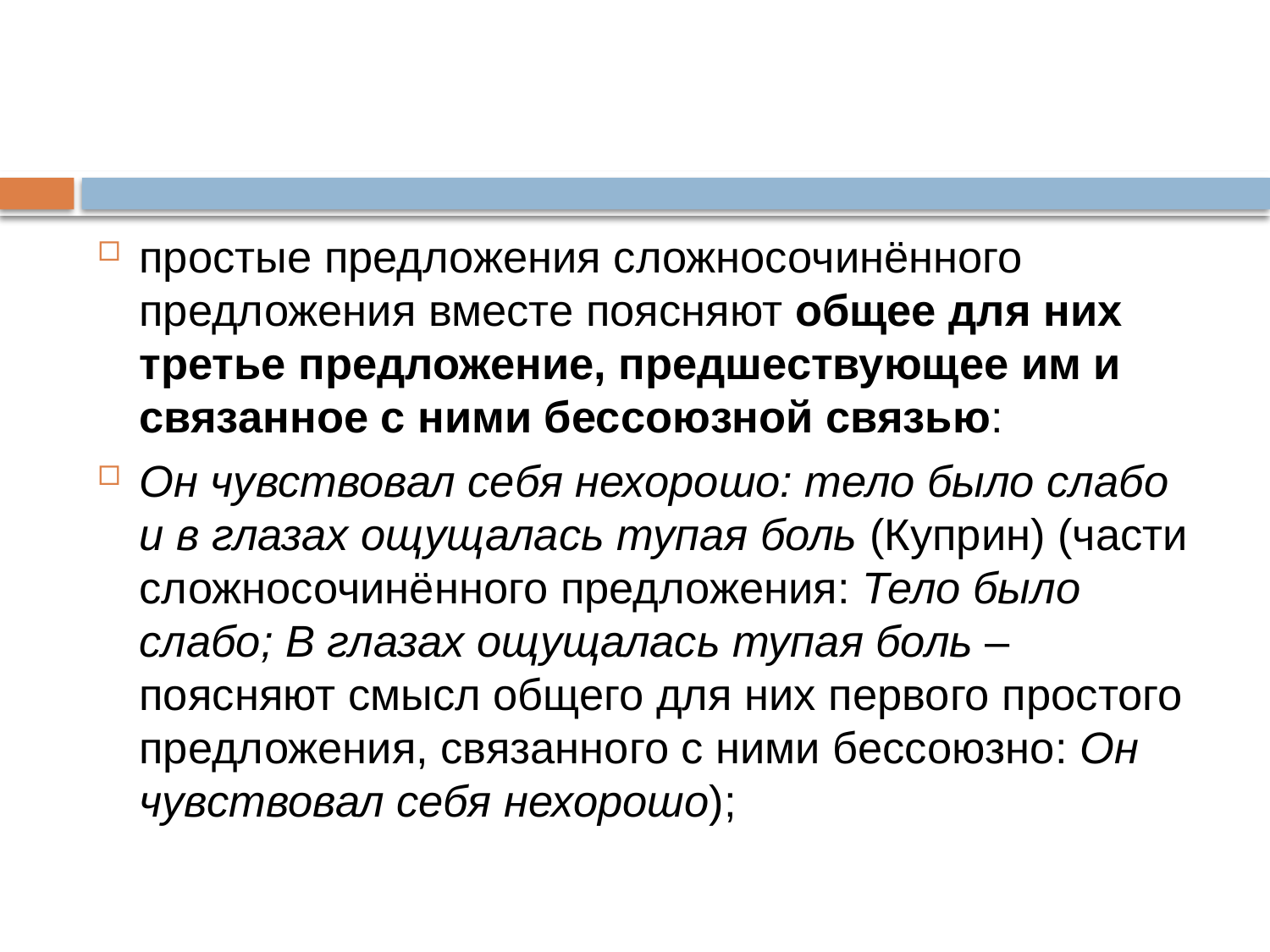

#
простые предложения сложносочинённого предложения вместе поясняют общее для них третье предложение, предшествующее им и связанное с ними бессоюзной связью:
Он чувствовал себя нехорошо: тело было слабо и в глазах ощущалась тупая боль (Куприн) (части сложносочинённого предложения: Тело было слабо; В глазах ощущалась тупая боль – поясняют смысл общего для них первого простого предложения, связанного с ними бессоюзно: Он чувствовал себя нехорошо);